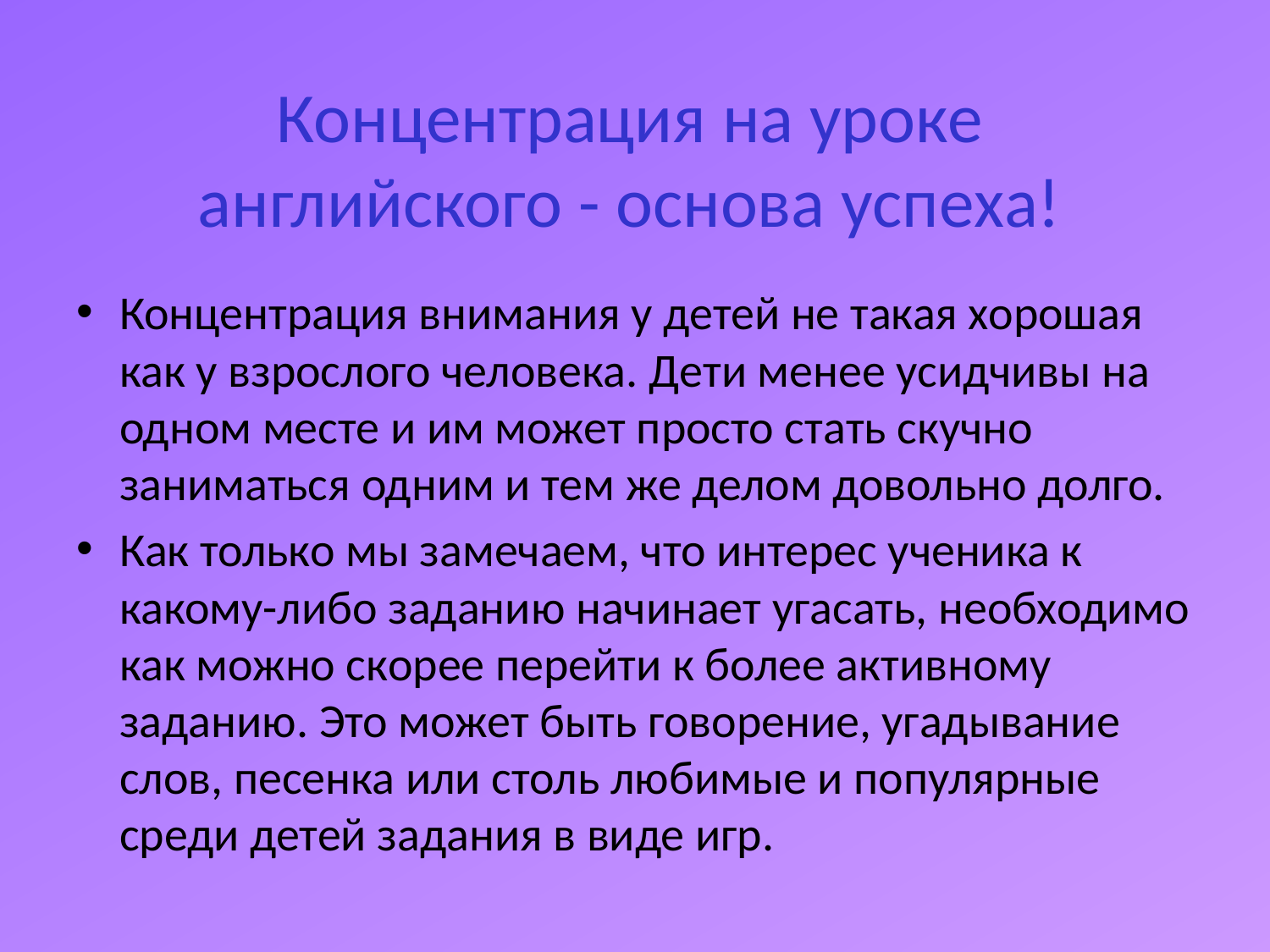

#
Концентрация на уроке английского - основа успеха!
Концентрация внимания у детей не такая хорошая как у взрослого человека. Дети менее усидчивы на одном месте и им может просто стать скучно заниматься одним и тем же делом довольно долго.
Как только мы замечаем, что интерес ученика к какому-либо заданию начинает угасать, необходимо как можно скорее перейти к более активному заданию. Это может быть говорение, угадывание слов, песенка или столь любимые и популярные среди детей задания в виде игр.